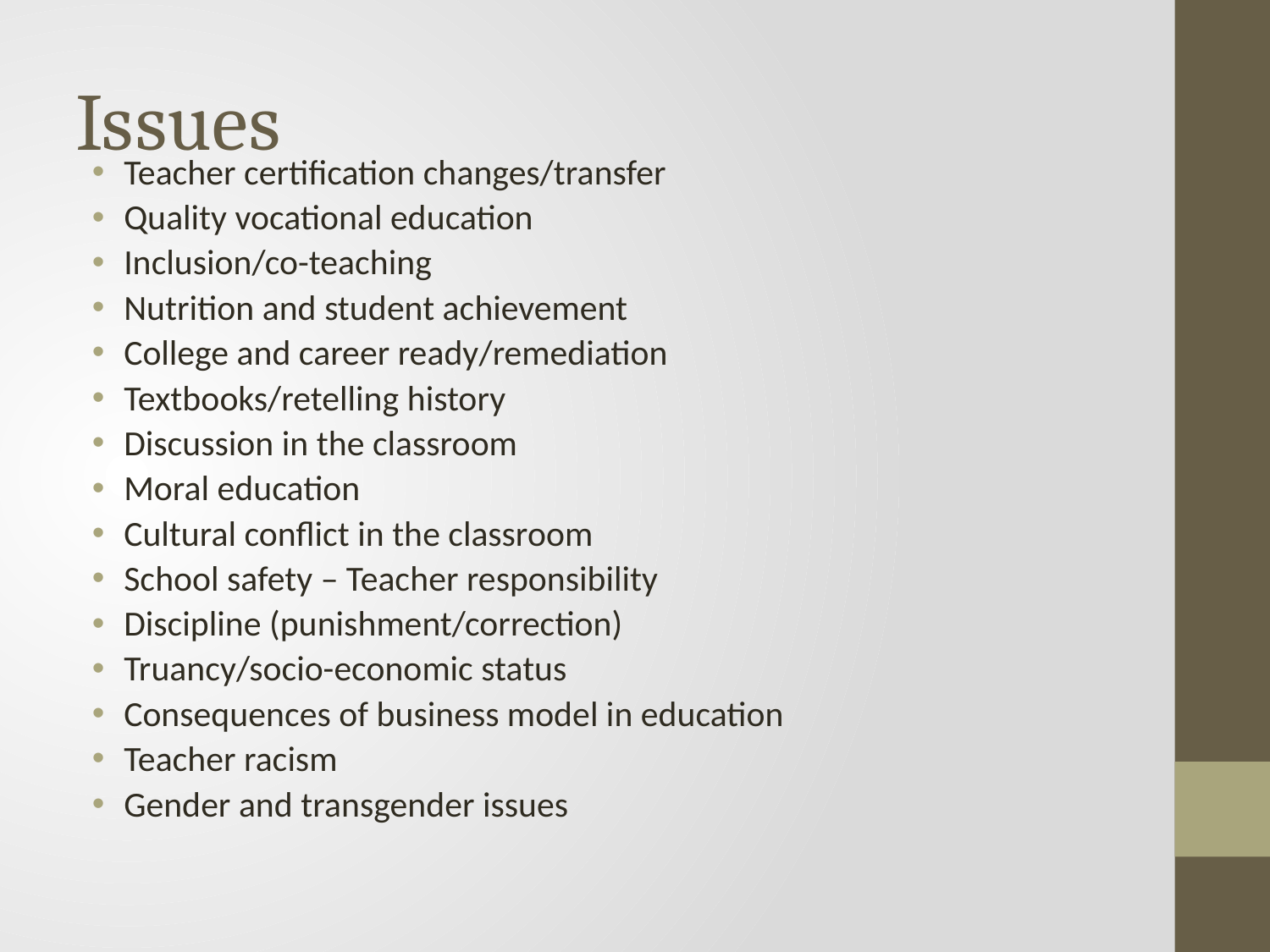

# Issues
Teacher certification changes/transfer
Quality vocational education
Inclusion/co-teaching
Nutrition and student achievement
College and career ready/remediation
Textbooks/retelling history
Discussion in the classroom
Moral education
Cultural conflict in the classroom
School safety – Teacher responsibility
Discipline (punishment/correction)
Truancy/socio-economic status
Consequences of business model in education
Teacher racism
Gender and transgender issues